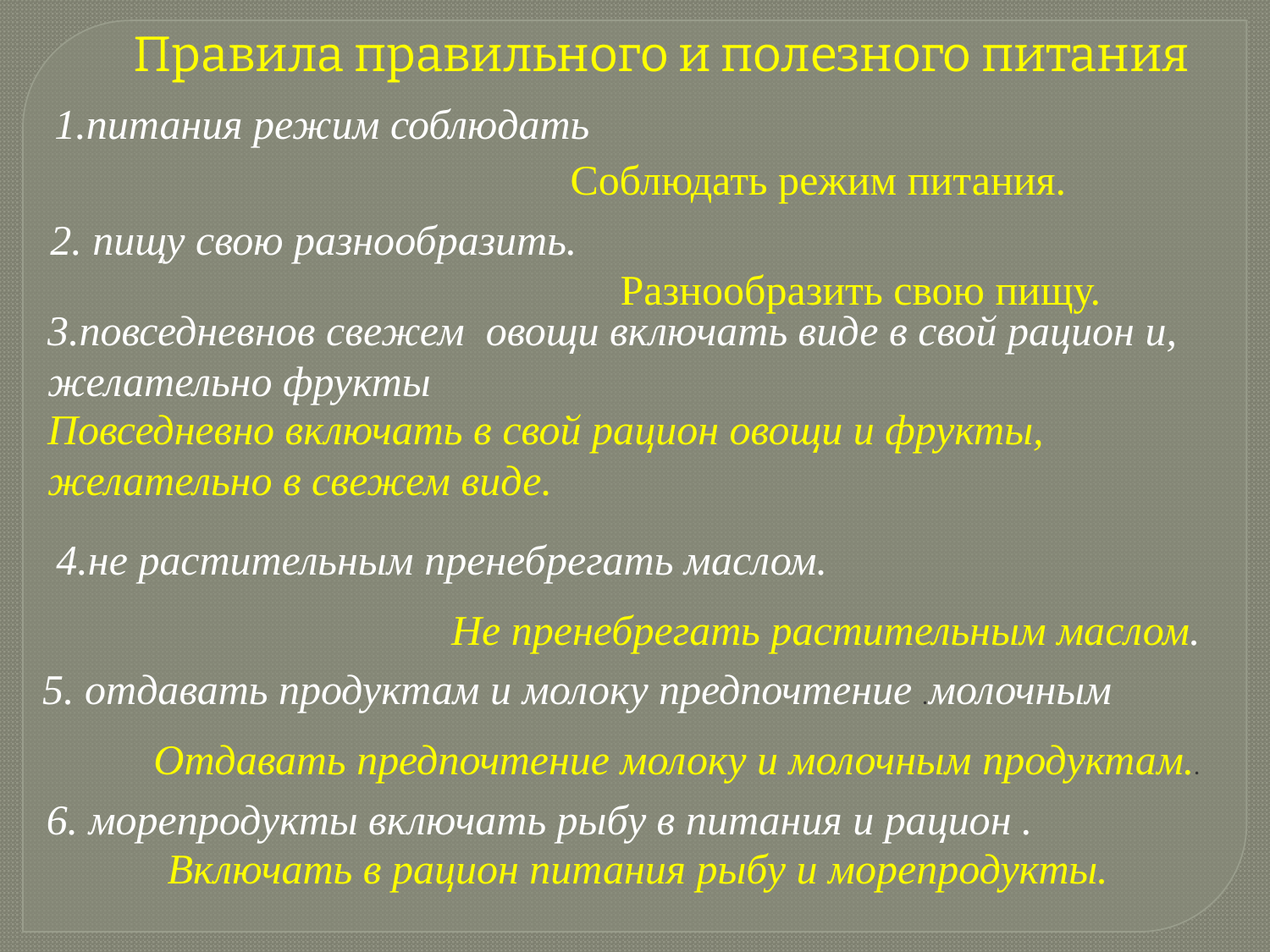

Правила правильного и полезного питания
 1.питания режим соблюдать
Соблюдать режим питания.
2. пищу свою разнообразить.
Разнообразить свою пищу.
3.повседневнов свежем  овощи включать виде в свой рацион и,
желательно фрукты
Повседневно включать в свой рацион овощи и фрукты, желательно в свежем виде.
4.не растительным пренебрегать маслом.
Не пренебрегать растительным маслом.
5. отдавать продуктам и молоку предпочтение .молочным
 Отдавать предпочтение молоку и молочным продуктам..
6. морепродукты включать рыбу в питания и рацион .
Включать в рацион питания рыбу и морепродукты.